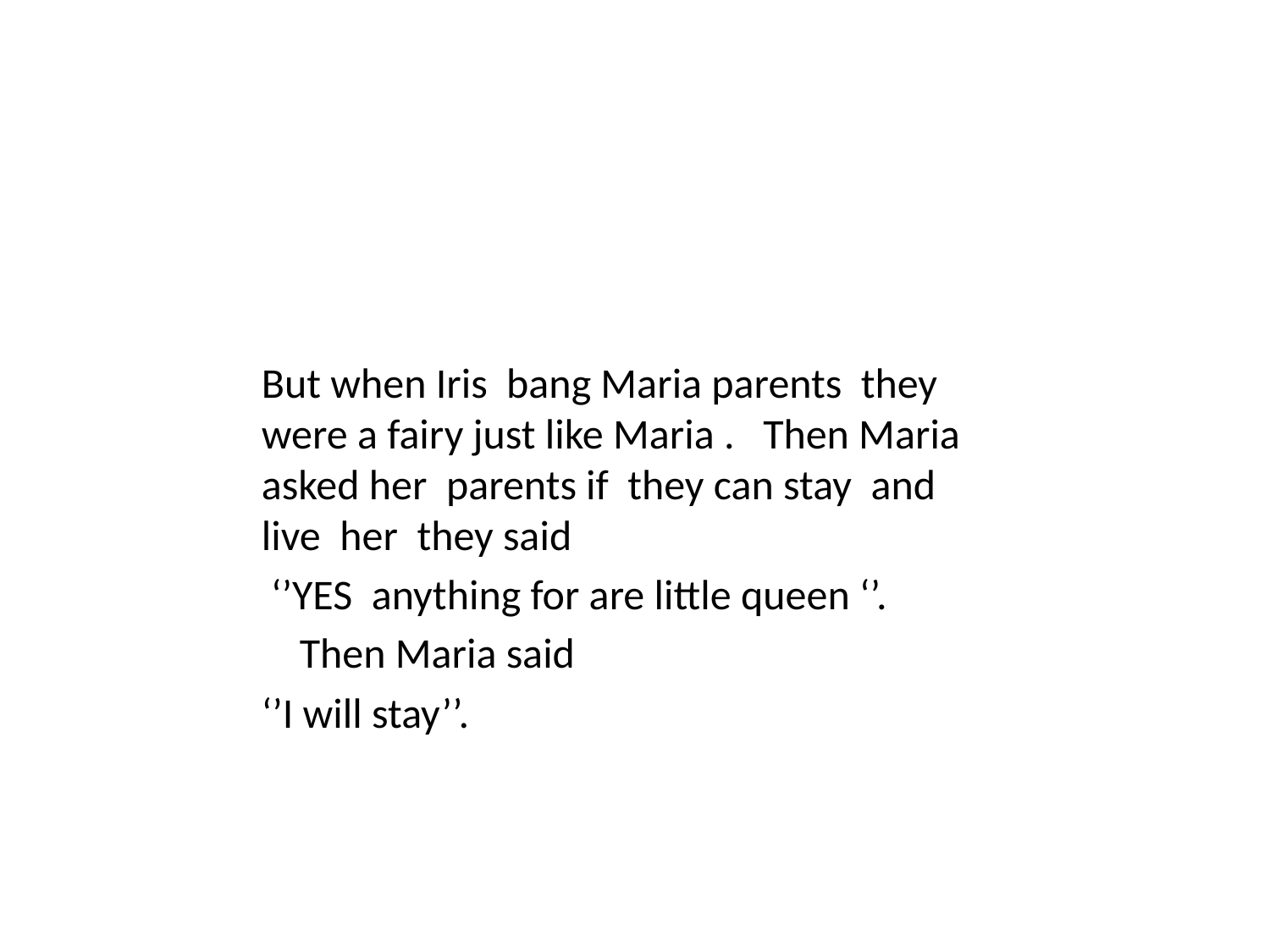

But when Iris  bang Maria parents  they were a fairy just like Maria .   Then Maria asked her  parents if  they can stay  and  live  her  they said
 ‘’YES  anything for are little queen ‘’.
    Then Maria said
‘’I will stay’’.